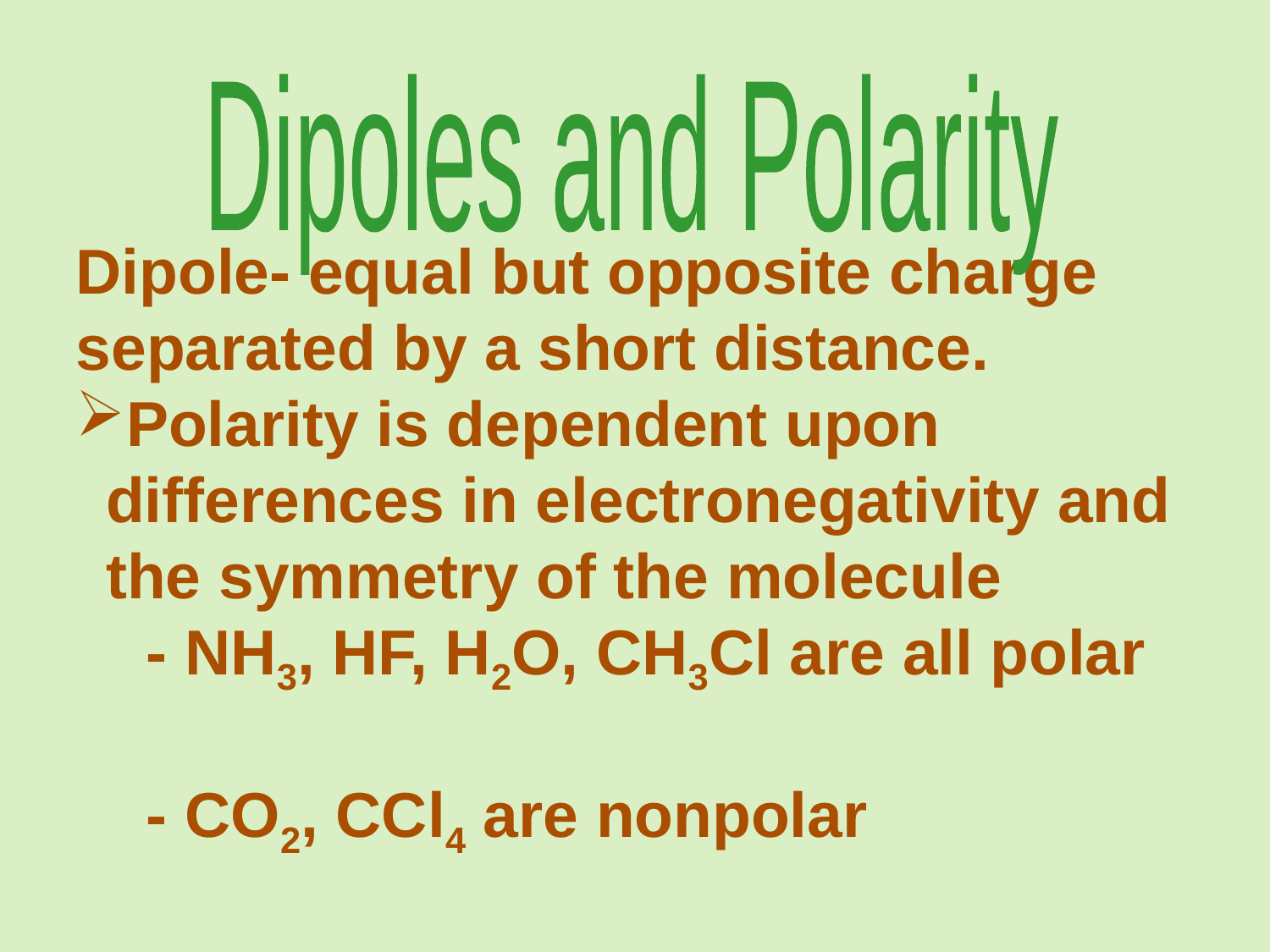

Dipoles and Polarity
Dipole- equal but opposite charge separated by a short distance.
Polarity is dependent upon differences in electronegativity and the symmetry of the molecule
    - NH3, HF, H2O, CH3Cl are all polar
    - CO2, CCl4 are nonpolar